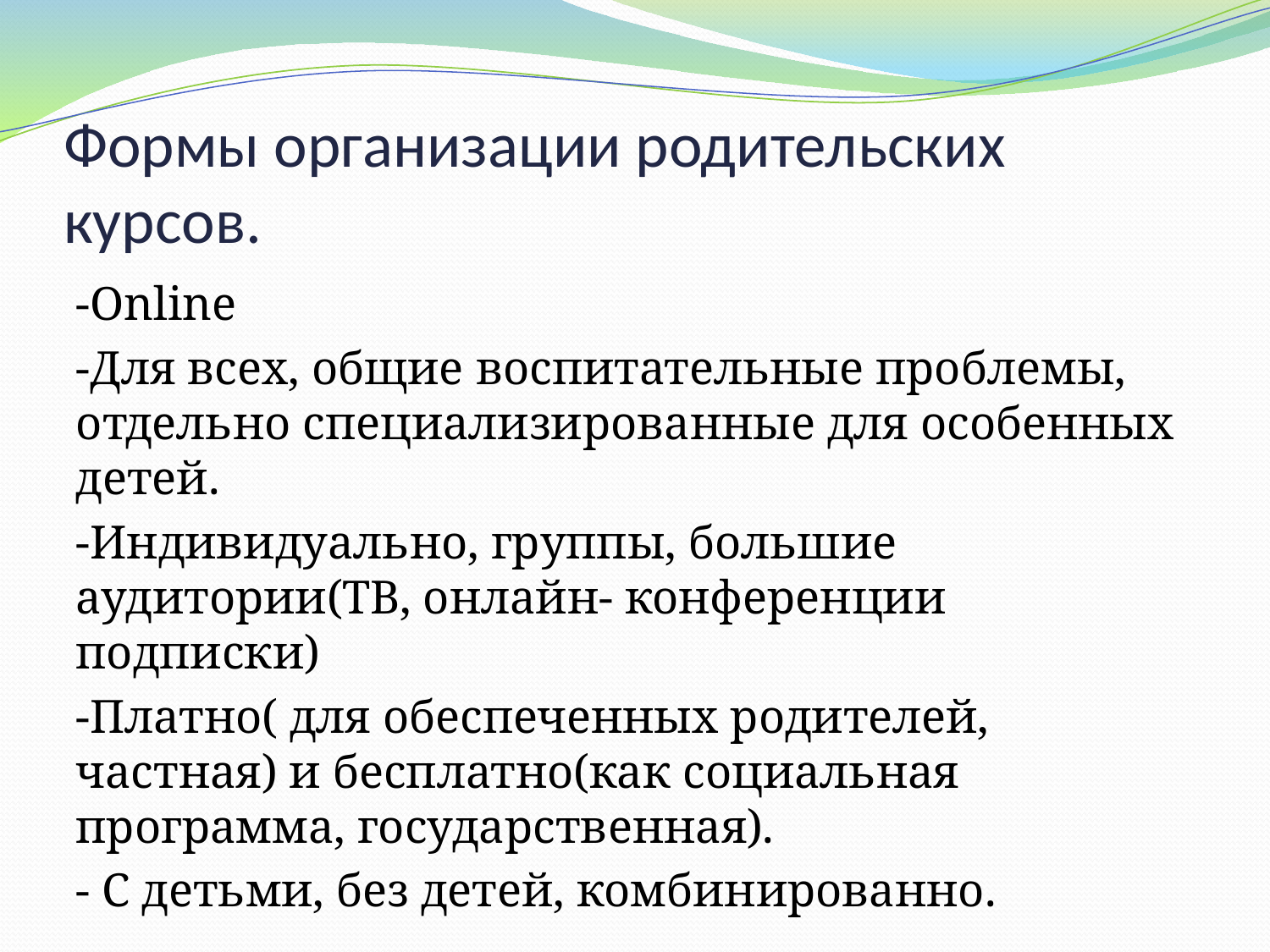

# Формы организации родительских курсов.
-Online
-Для всех, общие воспитательные проблемы, отдельно специализированные для особенных детей.
-Индивидуально, группы, большие аудитории(ТВ, онлайн- конференции подписки)
-Платно( для обеспеченных родителей, частная) и бесплатно(как социальная программа, государственная).
- С детьми, без детей, комбинированно.